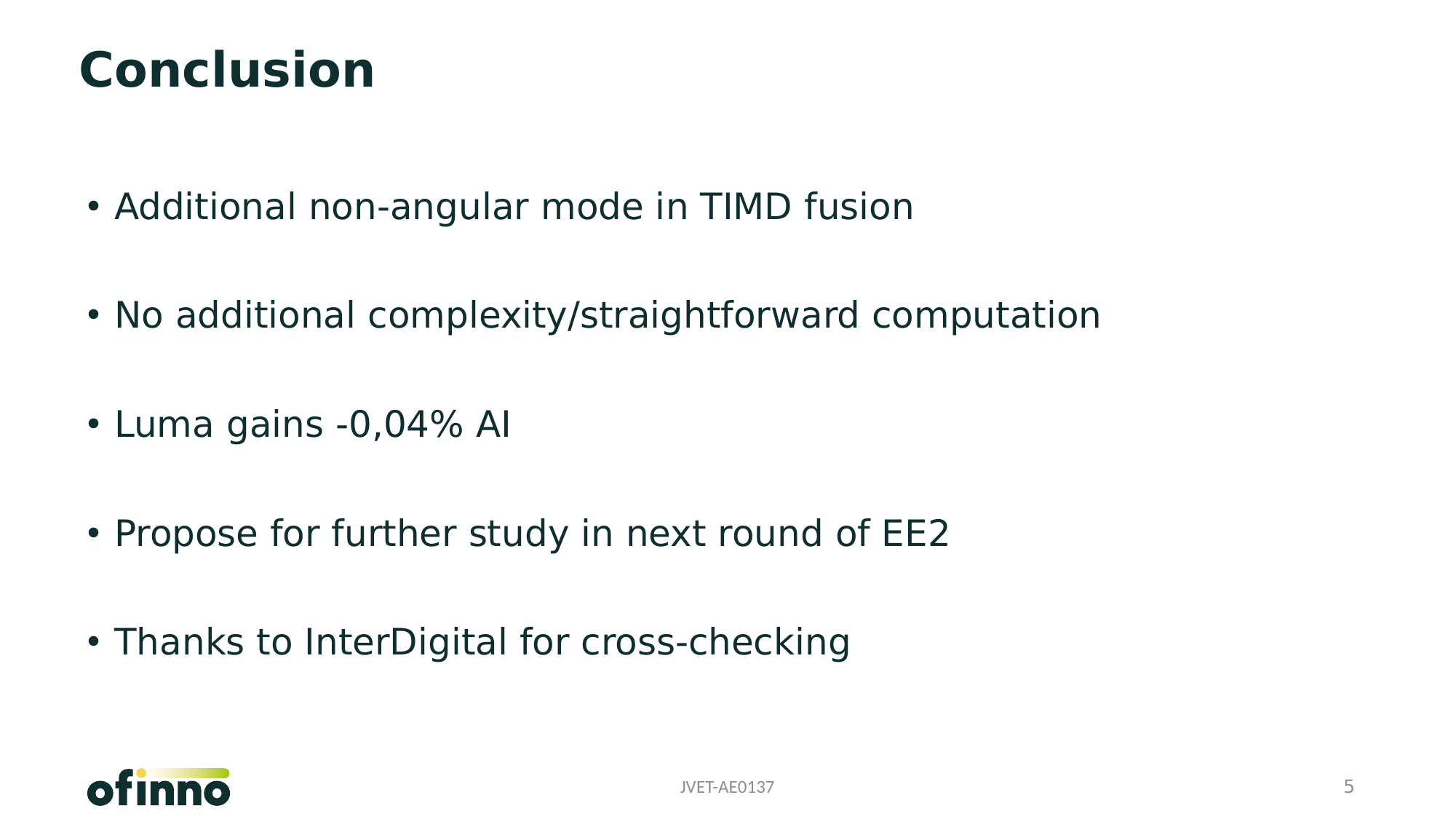

# Conclusion

Additional non-angular mode in TIMD fusion

No additional complexity/straightforward computation

Luma gains -0,04% AI

Propose for further study in next round of EE2

Thanks to InterDigital for cross-checking

JVET-AE0137
5